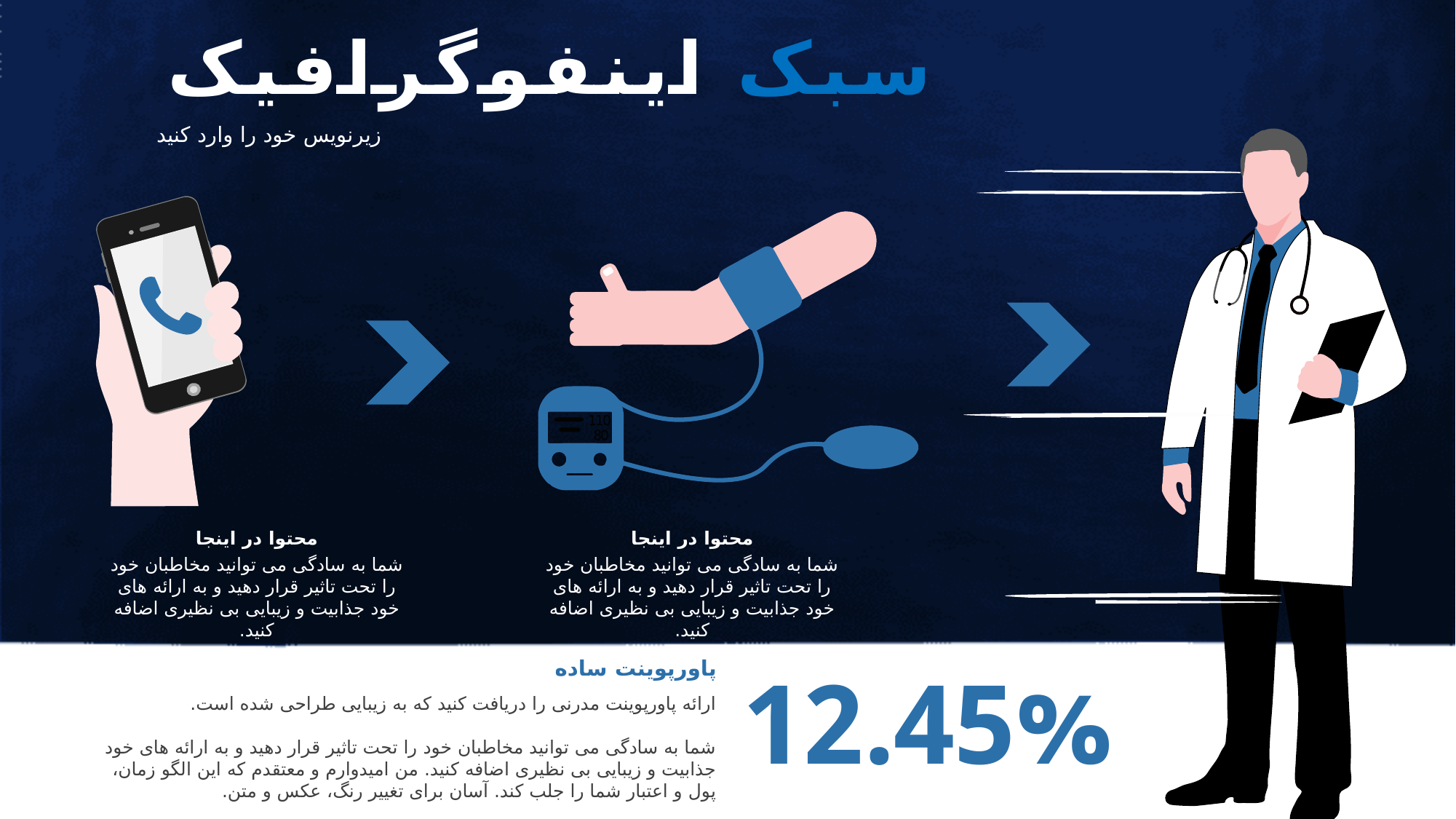

سبک اینفوگرافیک
زیرنویس خود را وارد کنید

محتوا در اینجا
شما به سادگی می توانید مخاطبان خود را تحت تاثیر قرار دهید و به ارائه های خود جذابیت و زیبایی بی نظیری اضافه کنید.
محتوا در اینجا
شما به سادگی می توانید مخاطبان خود را تحت تاثیر قرار دهید و به ارائه های خود جذابیت و زیبایی بی نظیری اضافه کنید.
پاورپوینت ساده
ارائه پاورپوینت مدرنی را دریافت کنید که به زیبایی طراحی شده است.

شما به سادگی می توانید مخاطبان خود را تحت تاثیر قرار دهید و به ارائه های خود جذابیت و زیبایی بی نظیری اضافه کنید. من امیدوارم و معتقدم که این الگو زمان، پول و اعتبار شما را جلب کند. آسان برای تغییر رنگ، عکس و متن.
12.45%